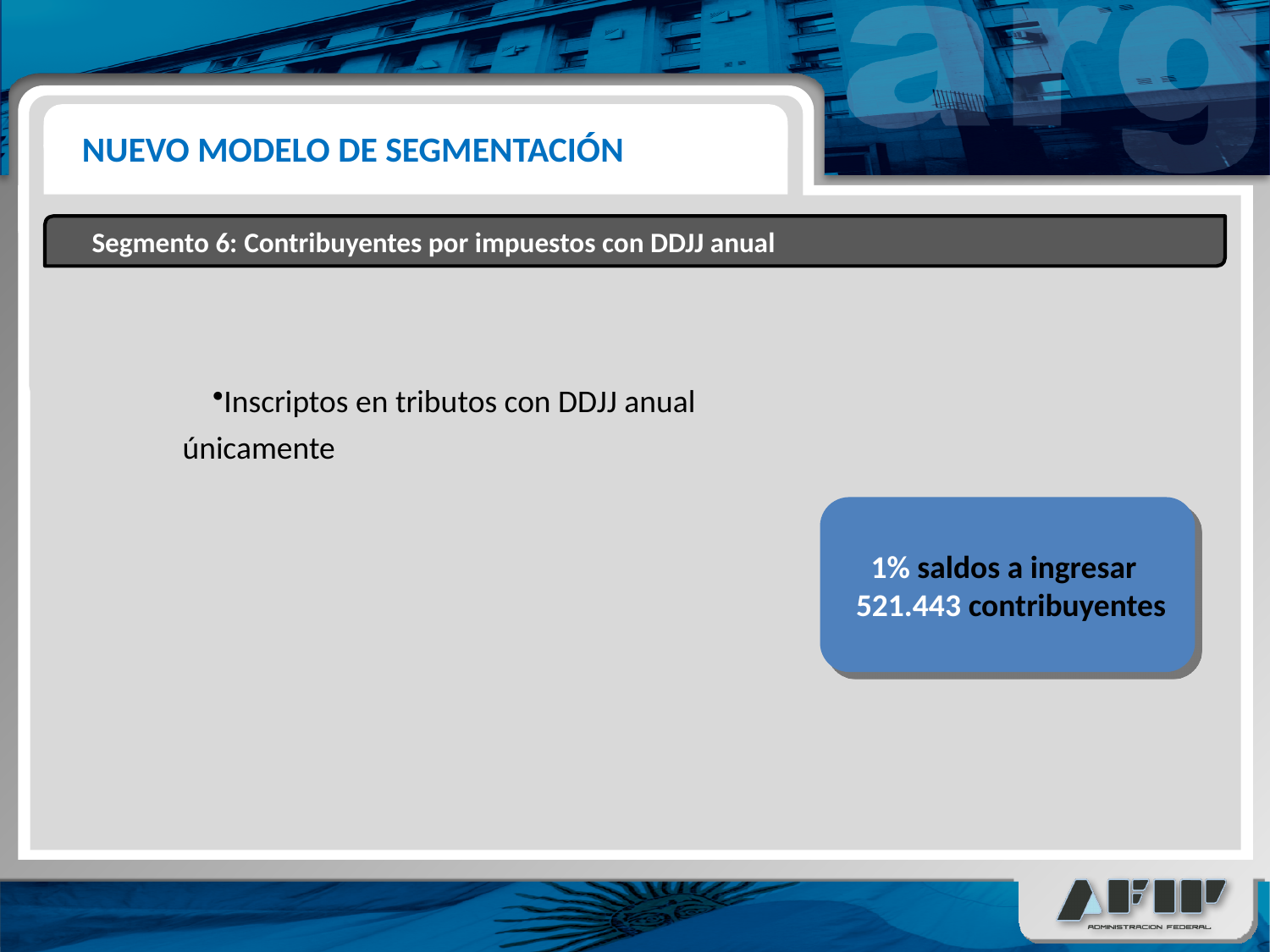

NUEVO MODELO DE SEGMENTACIÓN

Segmento 6: Contribuyentes por impuestos con DDJJ anual
Inscriptos en tributos con DDJJ anual
únicamente
1% saldos a ingresar
 521.443 contribuyentes